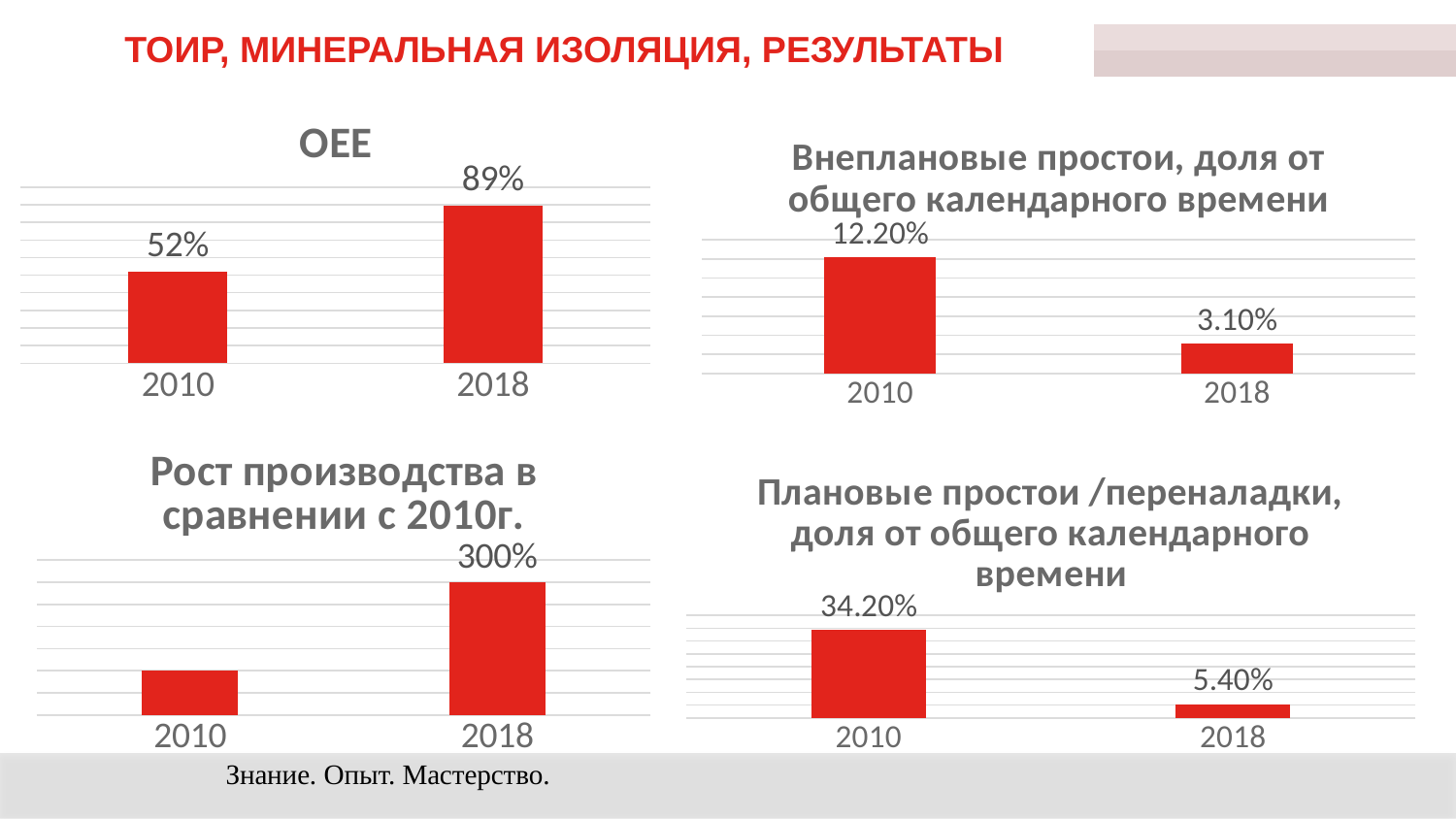

# ТОИР, минеральная изоляция, результаты

### Chart:

| Category | ОЕЕ |
|---|---|
| 2010 | 0.52 |
| 2018 | 0.894 |

### Chart:

| Category | Внеплановые простои, доля от общего календарного времени |
|---|---|
| 2010 | 0.122 |
| 2018 | 0.031 |

### Chart: Рост производства в сравнении с 2010г.

| Category | Производство в сравнении с 2010г. |
|---|---|
| 2010 | 1.0 |
| 2018 | 2.995972797726377 |

### Chart:

| Category | Плановые простои /переналадки, доля от общего календарного времени |
|---|---|
| 2010 | 0.342 |
| 2018 | 0.054 |
Знание. Опыт. Мастерство.